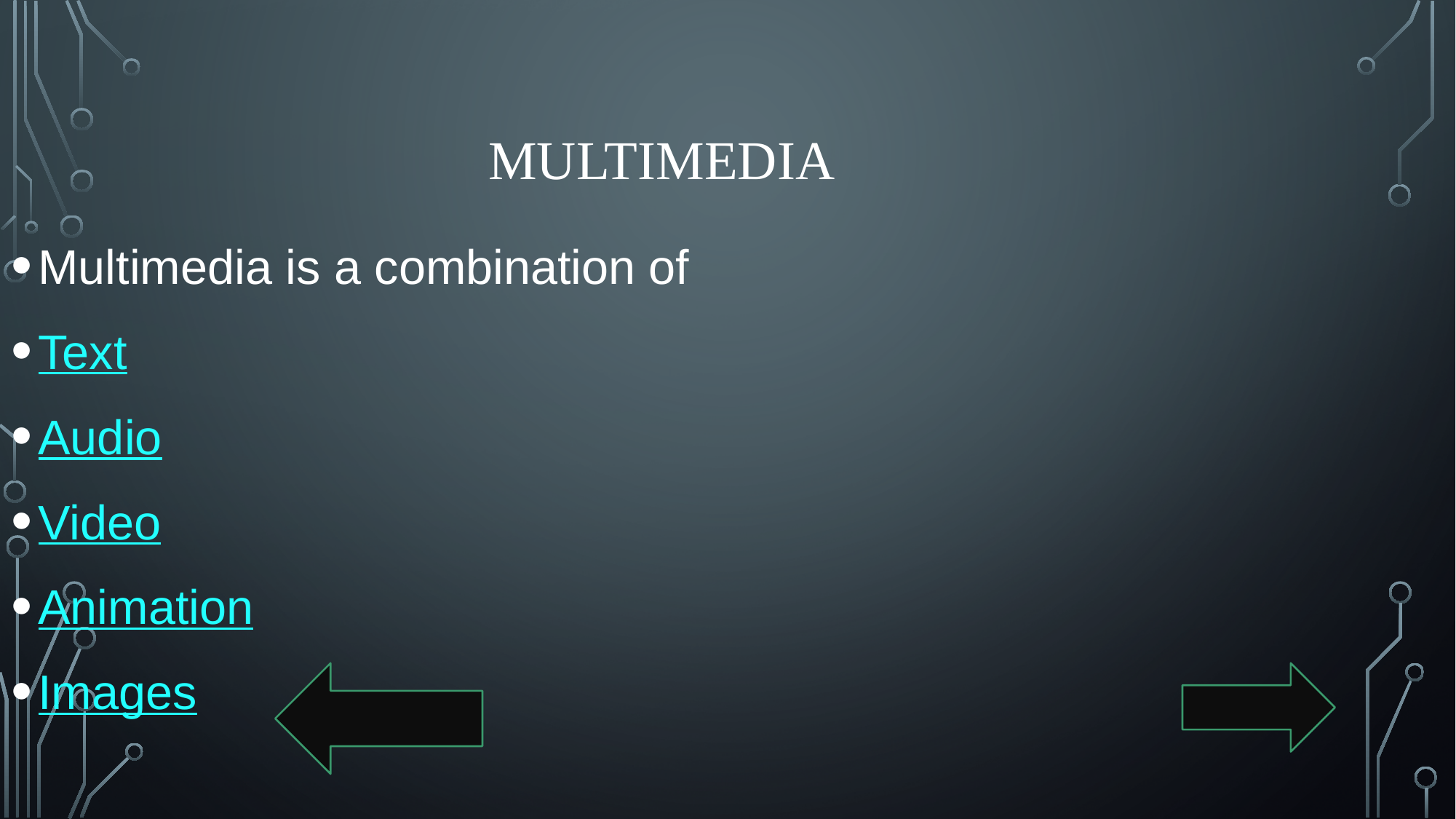

# Multimedia
Multimedia is a combination of
Text
Audio
Video
Animation
Images